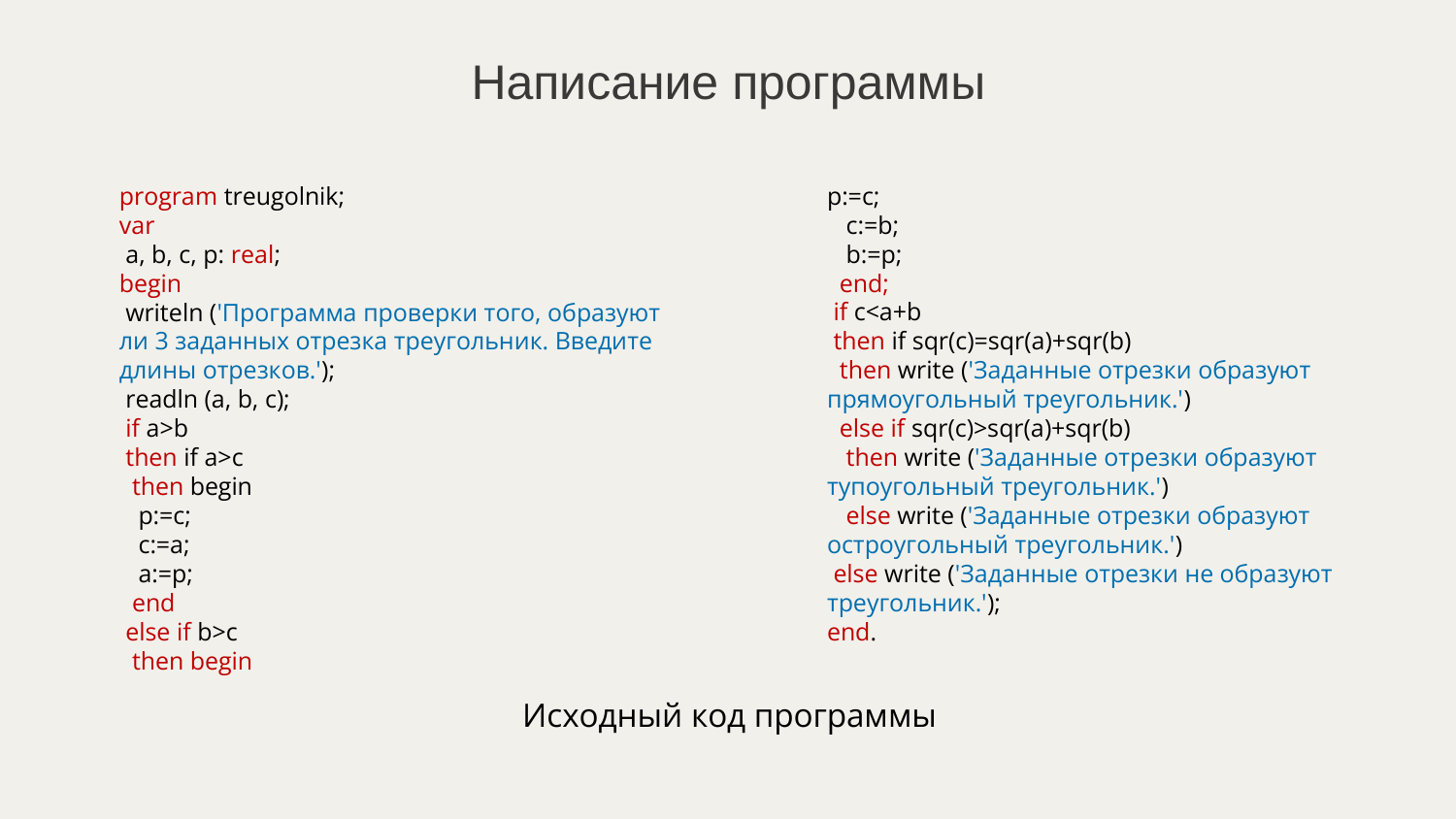

Написание программы
program treugolnik;
var
 a, b, c, p: real;
begin
 writeln ('Программа проверки того, образуют ли 3 заданных отрезка треугольник. Введите длины отрезков.');
 readln (a, b, c);
 if a>b
 then if a>c
  then begin
   p:=c;
   c:=a;
   a:=p;
  end
 else if b>c
  then begin
p:=c;
   c:=b;
   b:=p;
  end;
 if c<a+b
 then if sqr(c)=sqr(a)+sqr(b)
  then write ('Заданные отрезки образуют прямоугольный треугольник.')
  else if sqr(c)>sqr(a)+sqr(b)
   then write ('Заданные отрезки образуют тупоугольный треугольник.')
   else write ('Заданные отрезки образуют остроугольный треугольник.')
 else write ('Заданные отрезки не образуют треугольник.');
end.
Исходный код программы